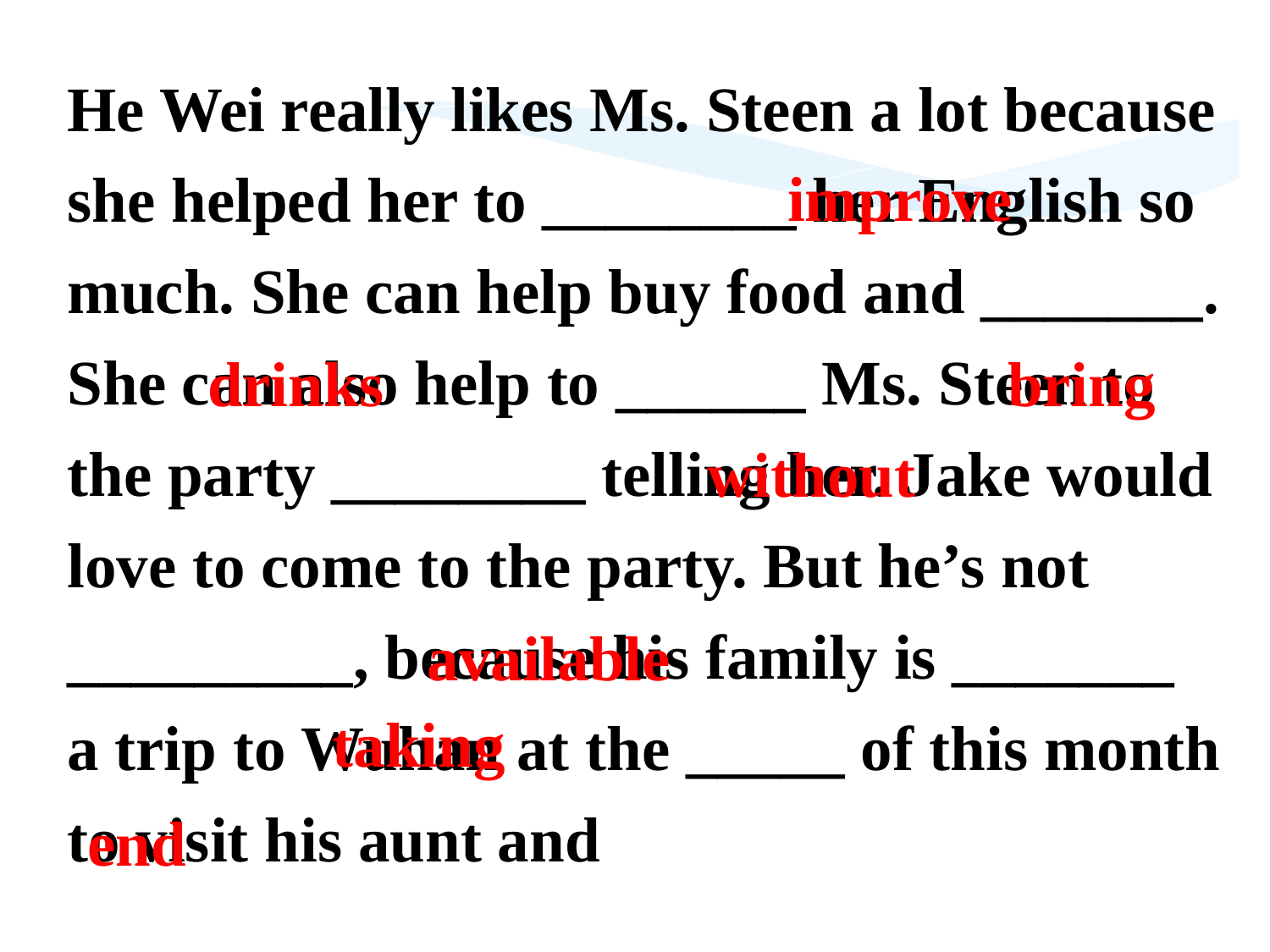

He Wei really likes Ms. Steen a lot because she helped her to ________ her English so much. She can help buy food and _______. She can also help to ______ Ms. Steen to the party ________ telling her. Jake would love to come to the party. But he’s not _________, because his family is _______ a trip to Wuhan at the _____ of this month to visit his aunt and
improve
drinks
bring
without
available
taking
end